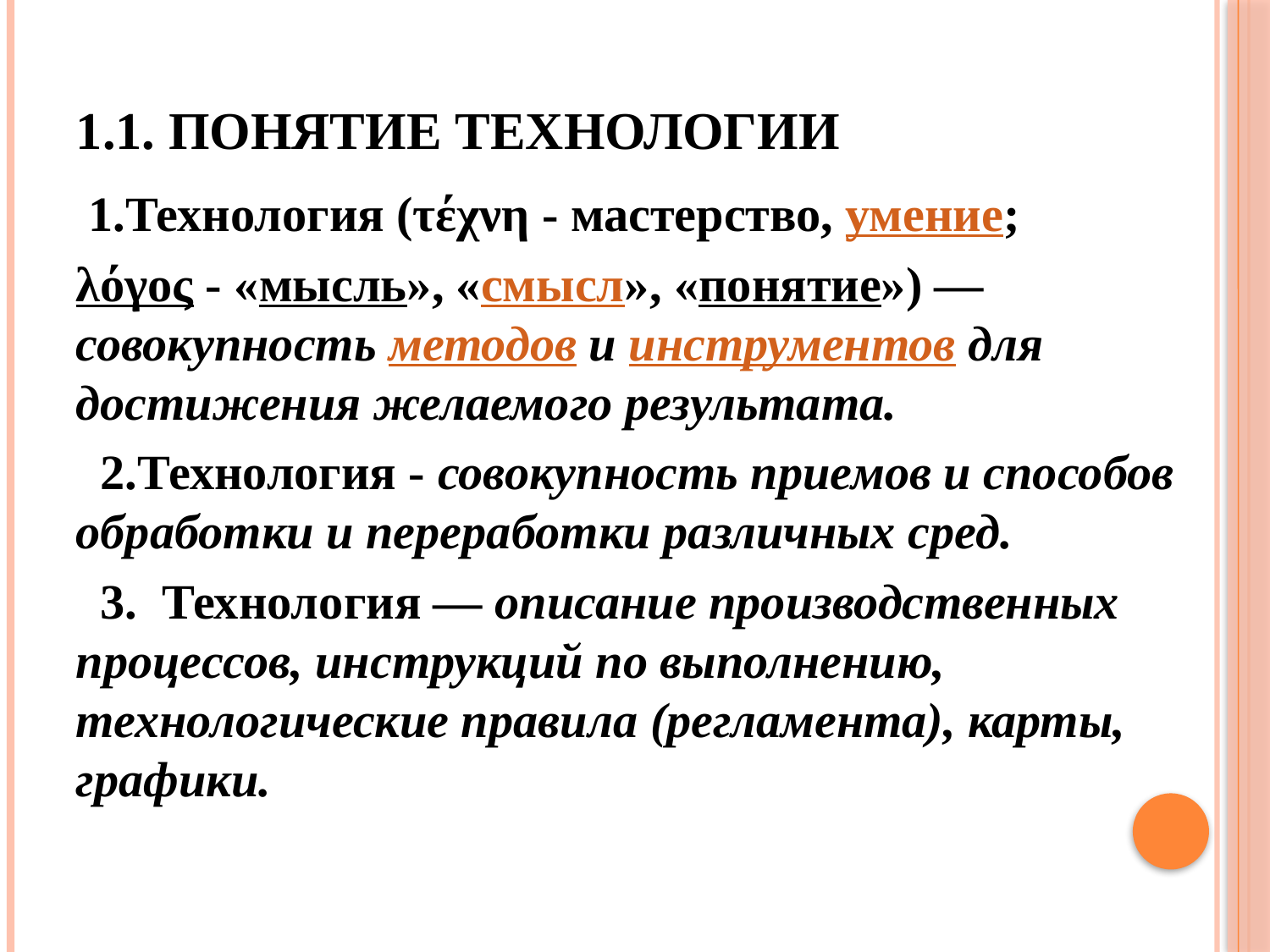

# 1.1. Понятие технологии
 1.Технология (τέχνη - мастерство, умение;
λόγος - «мысль», «смысл», «понятие») — совокупность методов и инструментов для достижения желаемого результата.
  2.Технология - совокупность приемов и способов обработки и переработки различных сред.
  3.  Технология — описание производственных процессов, инструкций по выполнению, технологические правила (регламента), карты, графики.